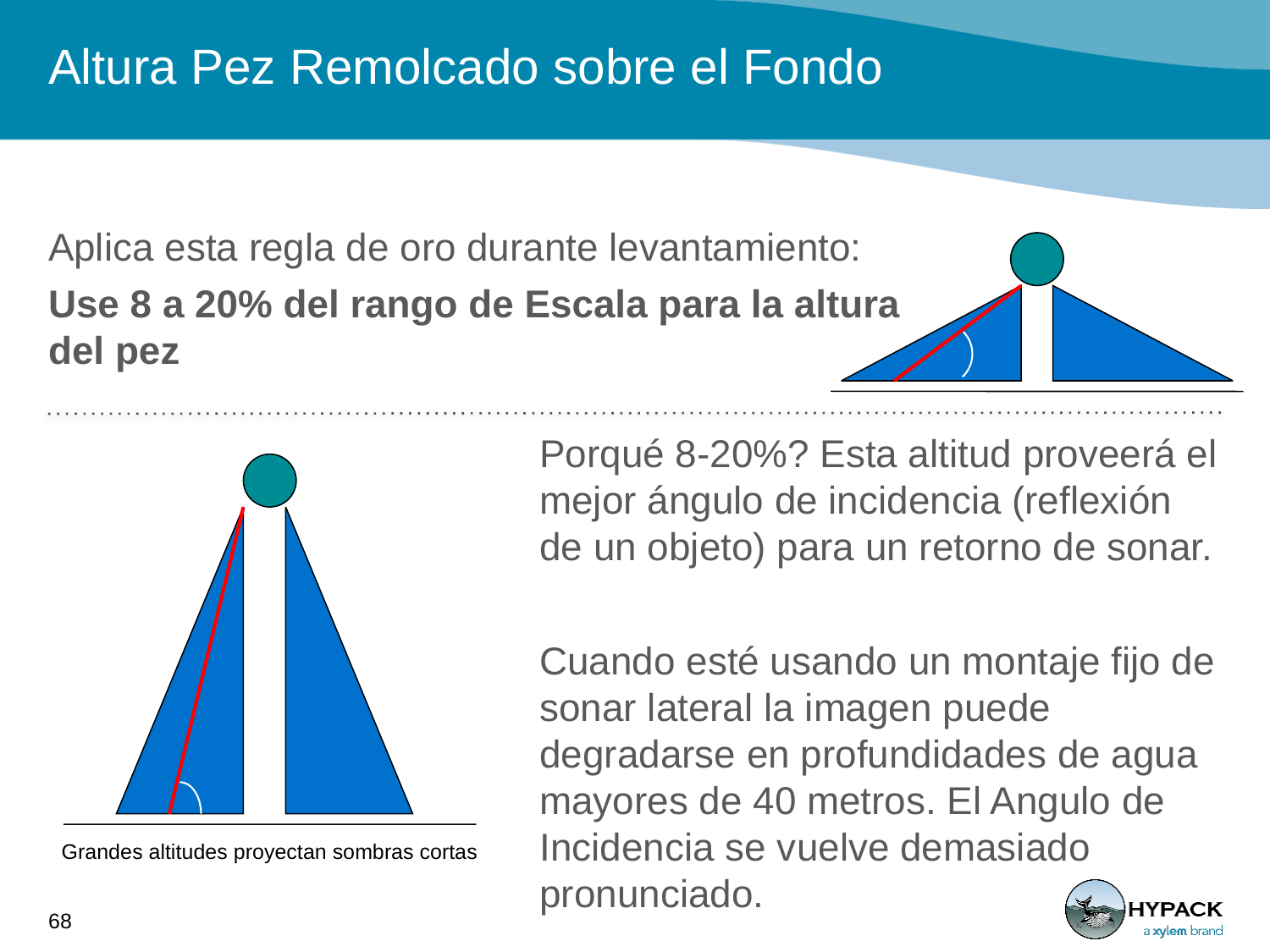

# Altura Pez Remolcado sobre el Fondo
Aplica esta regla de oro durante levantamiento:
Use 8 a 20% del rango de Escala para la altura del pez

Porqué 8-20%? Esta altitud proveerá el mejor ángulo de incidencia (reflexión de un objeto) para un retorno de sonar.

Cuando esté usando un montaje fijo de sonar lateral la imagen puede degradarse en profundidades de agua mayores de 40 metros. El Angulo de Incidencia se vuelve demasiado pronunciado.

Grandes altitudes proyectan sombras cortas
68